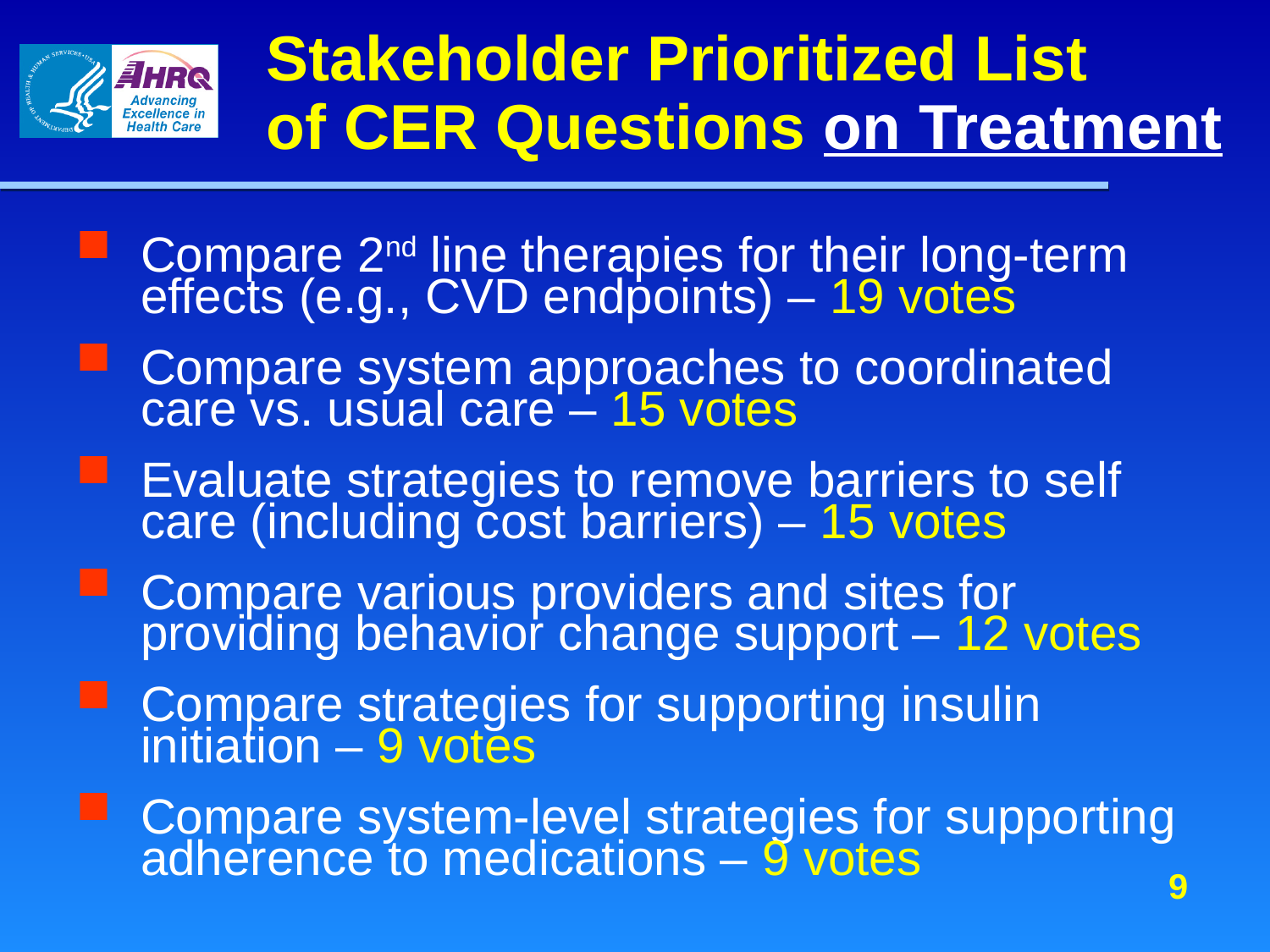

# Stakeholder Prioritized List of CER Questions on Treatment
Compare 2nd line therapies for their long-term effects (e.g., CVD endpoints) – 19 votes
Compare system approaches to coordinated care vs. usual care – 15 votes
Evaluate strategies to remove barriers to self care (including cost barriers) – 15 votes
Compare various providers and sites for providing behavior change support – 12 votes
Compare strategies for supporting insulin initiation – 9 votes
Compare system-level strategies for supporting adherence to medications – 9 votes